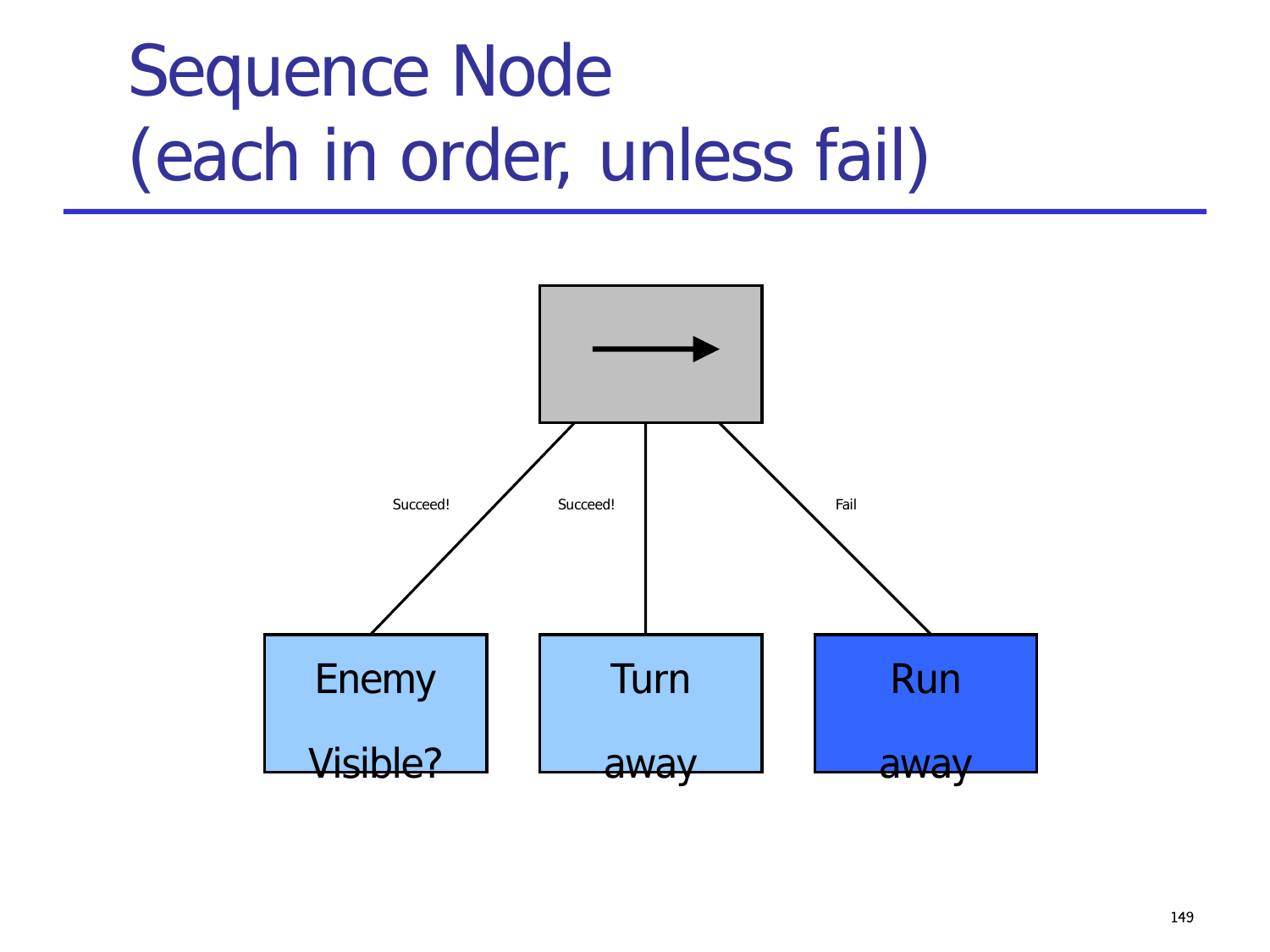

# Sequence Node (each in order, unless fail)

Succeed!
Succeed!
Fail

Enemy
Visible?

Turn
away

Run
away
149